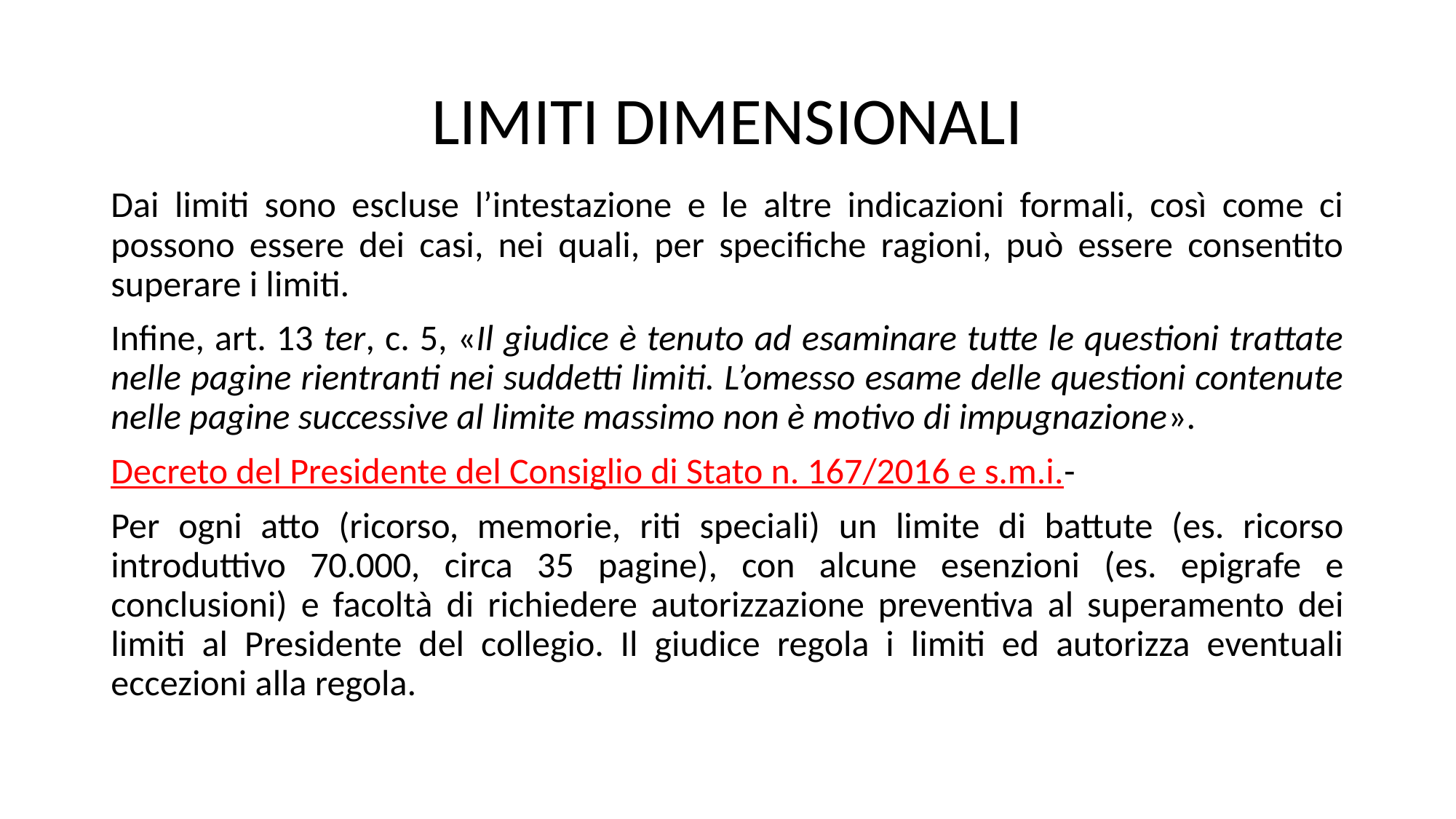

# LIMITI DIMENSIONALI
Dai limiti sono escluse l’intestazione e le altre indicazioni formali, così come ci possono essere dei casi, nei quali, per specifiche ragioni, può essere consentito superare i limiti.
Infine, art. 13 ter, c. 5, «Il giudice è tenuto ad esaminare tutte le questioni trattate nelle pagine rientranti nei suddetti limiti. L’omesso esame delle questioni contenute nelle pagine successive al limite massimo non è motivo di impugnazione».
Decreto del Presidente del Consiglio di Stato n. 167/2016 e s.m.i.-
Per ogni atto (ricorso, memorie, riti speciali) un limite di battute (es. ricorso introduttivo 70.000, circa 35 pagine), con alcune esenzioni (es. epigrafe e conclusioni) e facoltà di richiedere autorizzazione preventiva al superamento dei limiti al Presidente del collegio. Il giudice regola i limiti ed autorizza eventuali eccezioni alla regola.